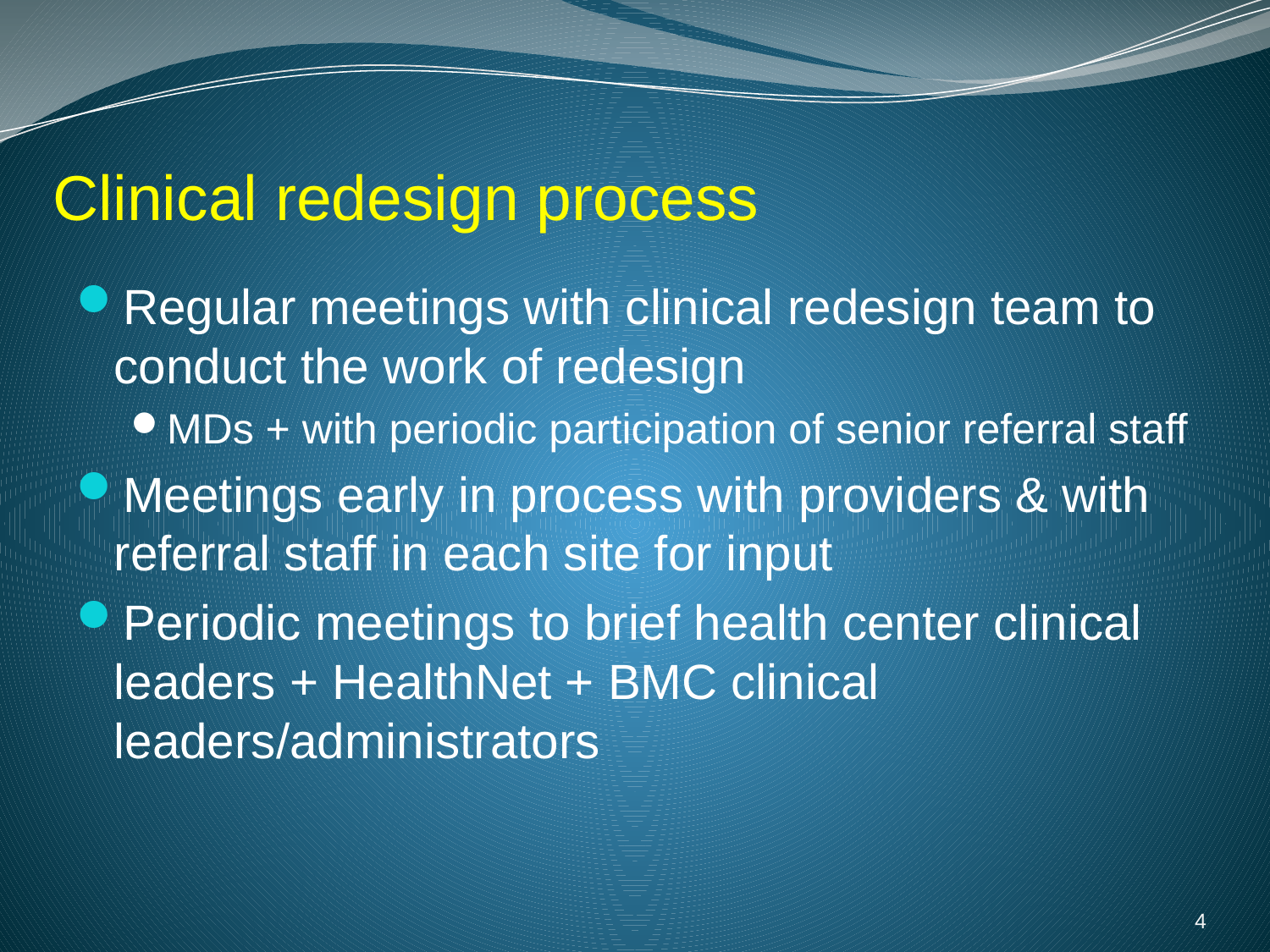

# Clinical redesign process
Regular meetings with clinical redesign team to conduct the work of redesign
MDs + with periodic participation of senior referral staff
Meetings early in process with providers & with referral staff in each site for input
Periodic meetings to brief health center clinical leaders + HealthNet + BMC clinical leaders/administrators

4